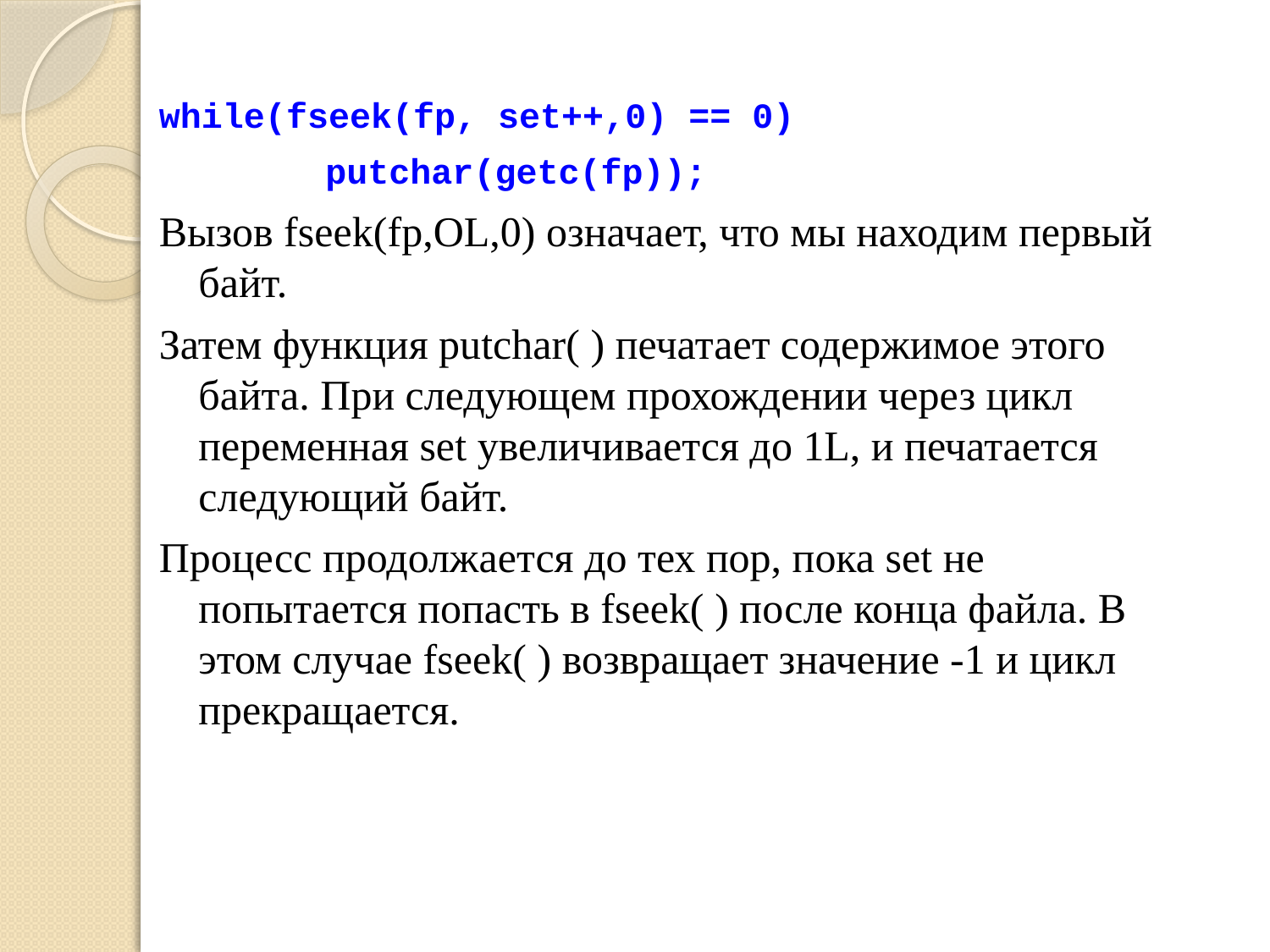

while(fseek(fp, set++,0) == 0)				putchar(getc(fp));
Вызов fseek(fp,OL,0) означает, что мы находим первый байт.
Затем функция putchar( ) печатает содержимое этого байта. При следующем прохождении через цикл переменная set увеличивается до 1L, и печатается следующий байт.
Процесс продолжается до тех пор, пока set не попытается попасть в fseek( ) после конца файла. В этом случае fseek( ) возвращает значение -1 и цикл прекращается.